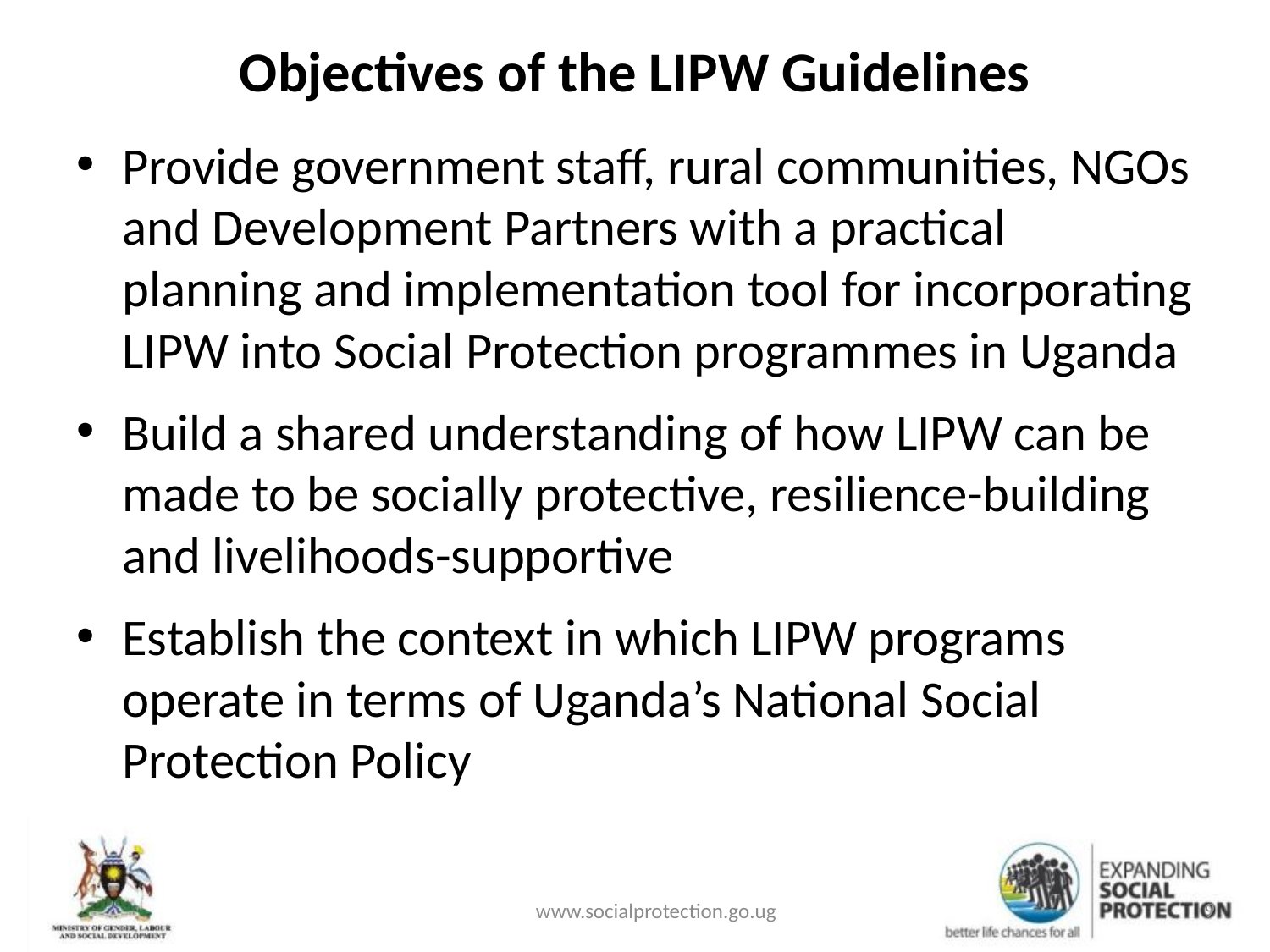

# Objectives of the LIPW Guidelines
Provide government staff, rural communities, NGOs and Development Partners with a practical planning and implementation tool for incorporating LIPW into Social Protection programmes in Uganda
Build a shared understanding of how LIPW can be made to be socially protective, resilience-building and livelihoods-supportive
Establish the context in which LIPW programs operate in terms of Uganda’s National Social Protection Policy